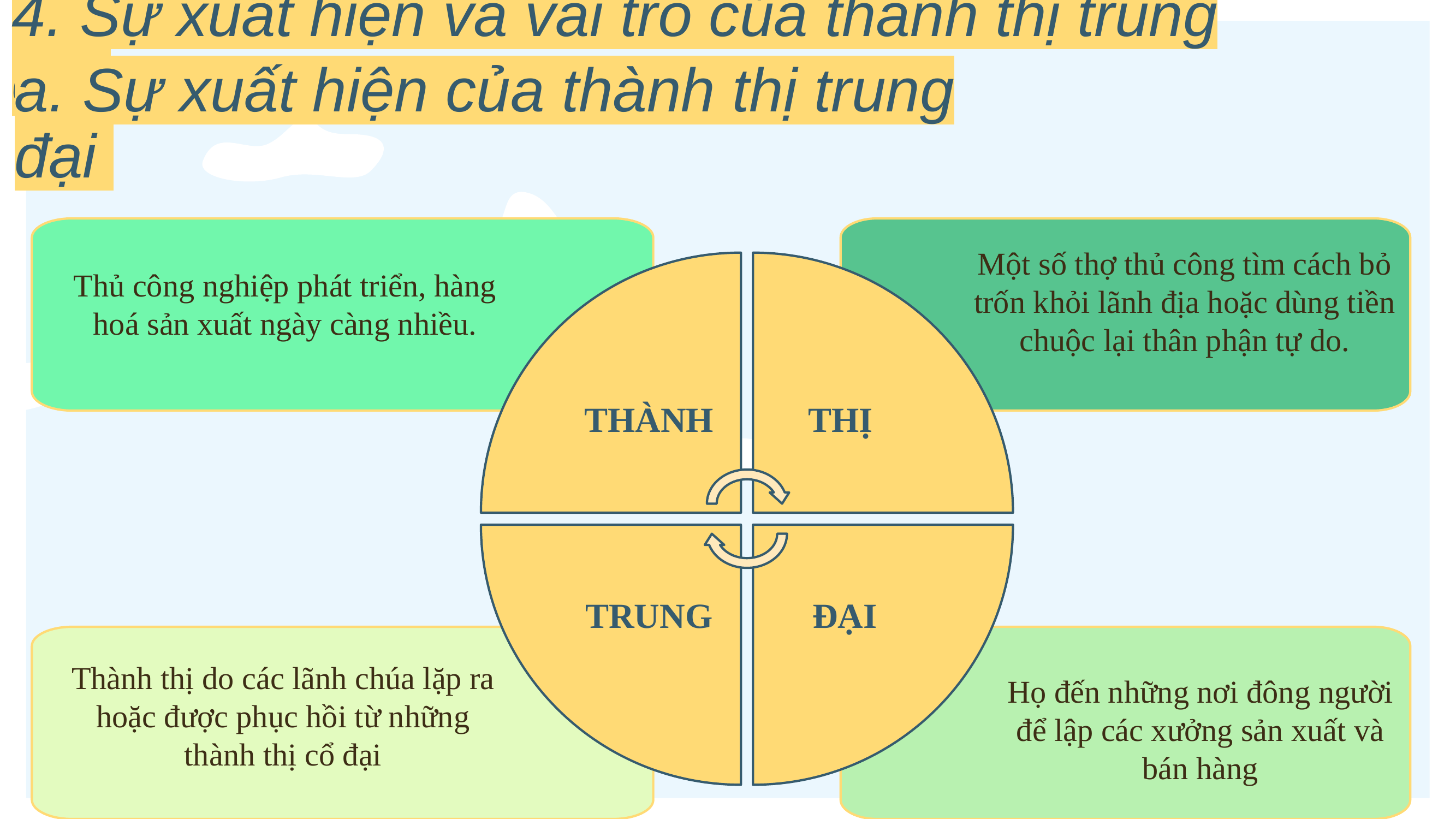

4. Sự xuất hiện và vai trò của thành thị trung đại
a. Sự xuất hiện của thành thị trung đại

Thủ công nghiệp phát triển, hàng hoá sản xuất ngày càng nhiều.

Một số thợ thủ công tìm cách bỏ trốn khỏi lãnh địa hoặc dùng tiền chuộc lại thân phận tự do.
THÀNH
THỊ

ĐẠI
TRUNG

Thành thị do các lãnh chúa lặp ra hoặc được phục hồi từ những thành thị cổ đại

Họ đến những nơi đông người để lập các xưởng sản xuất và bán hàng